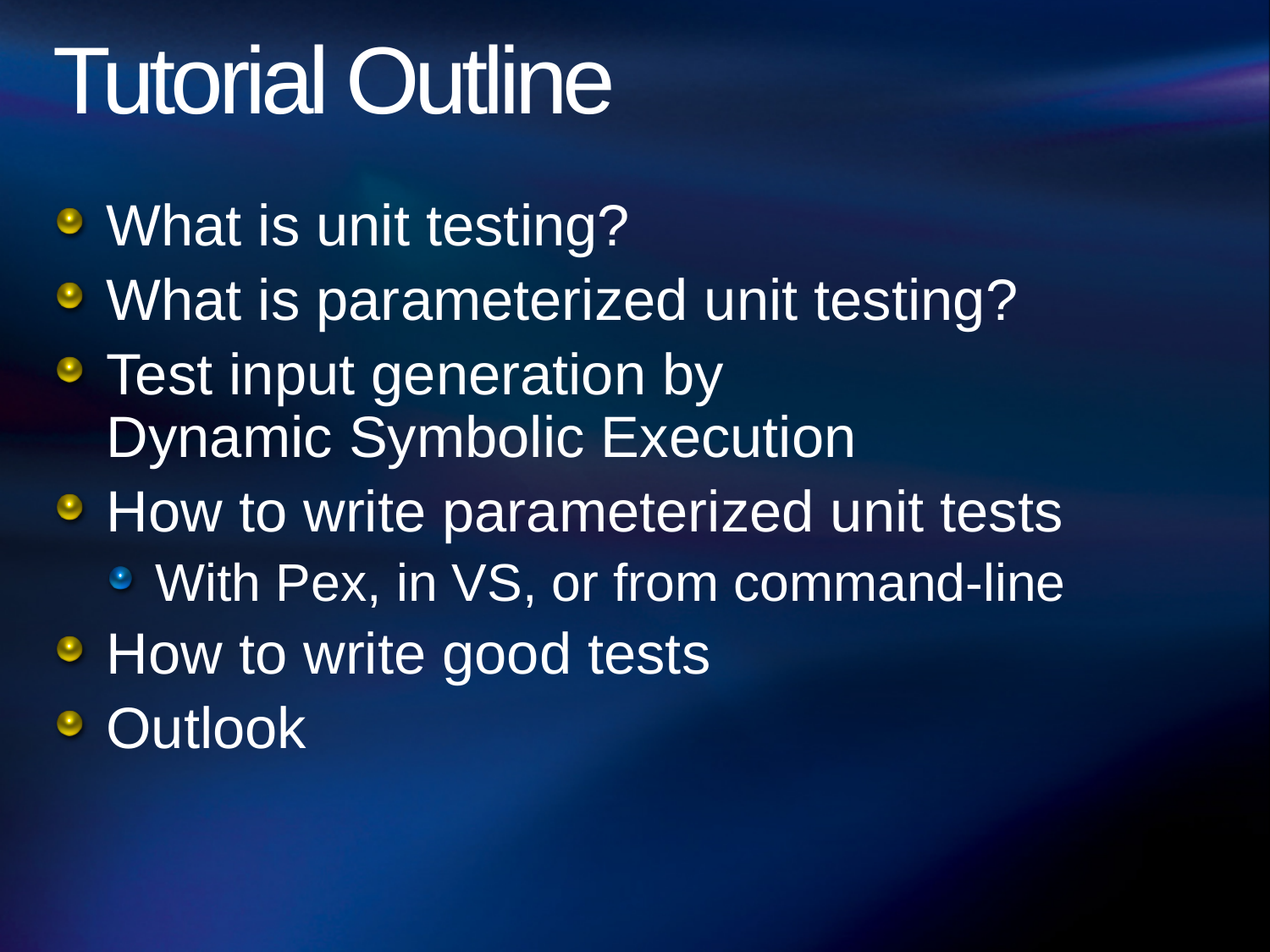

# Tutorial Outline
What is unit testing?
What is parameterized unit testing?
Test input generation by
Dynamic Symbolic Execution
How to write parameterized unit tests
With Pex, in VS, or from command-line
How to write good tests
Outlook